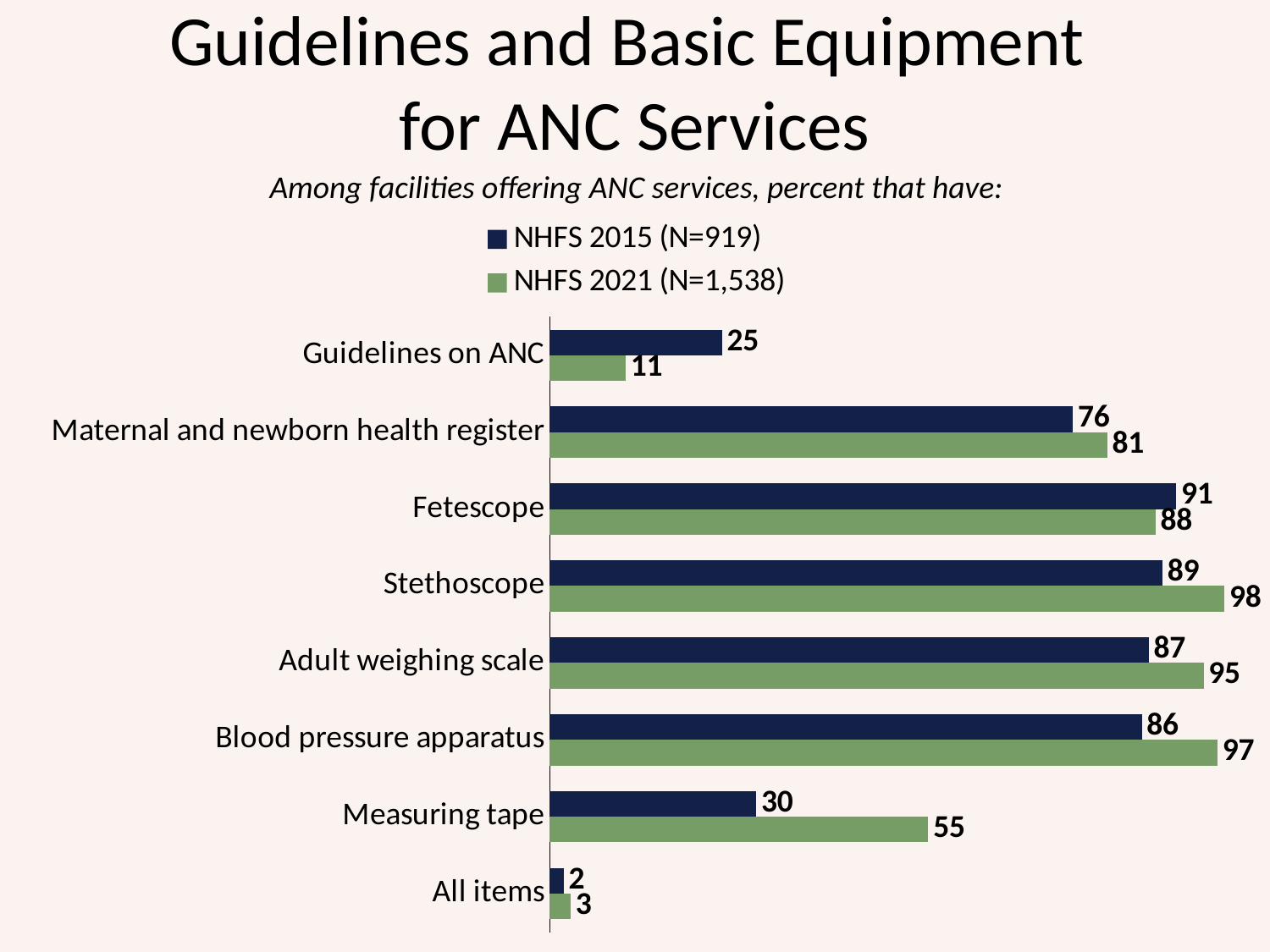

# Guidelines and Basic Equipment for ANC Services
Among facilities offering ANC services, percent that have:

### Chart

| Category | NHFS 2021 (N=1,538) | NHFS 2015 (N=919) |
|---|---|---|
| All items | 3.0 | 2.0 |
| Measuring tape | 55.0 | 30.0 |
| Blood pressure apparatus | 97.0 | 86.0 |
| Adult weighing scale | 95.0 | 87.0 |
| Stethoscope | 98.0 | 89.0 |
| Fetescope | 88.0 | 91.0 |
| Maternal and newborn health register | 81.0 | 76.0 |
| Guidelines on ANC | 11.0 | 25.0 |